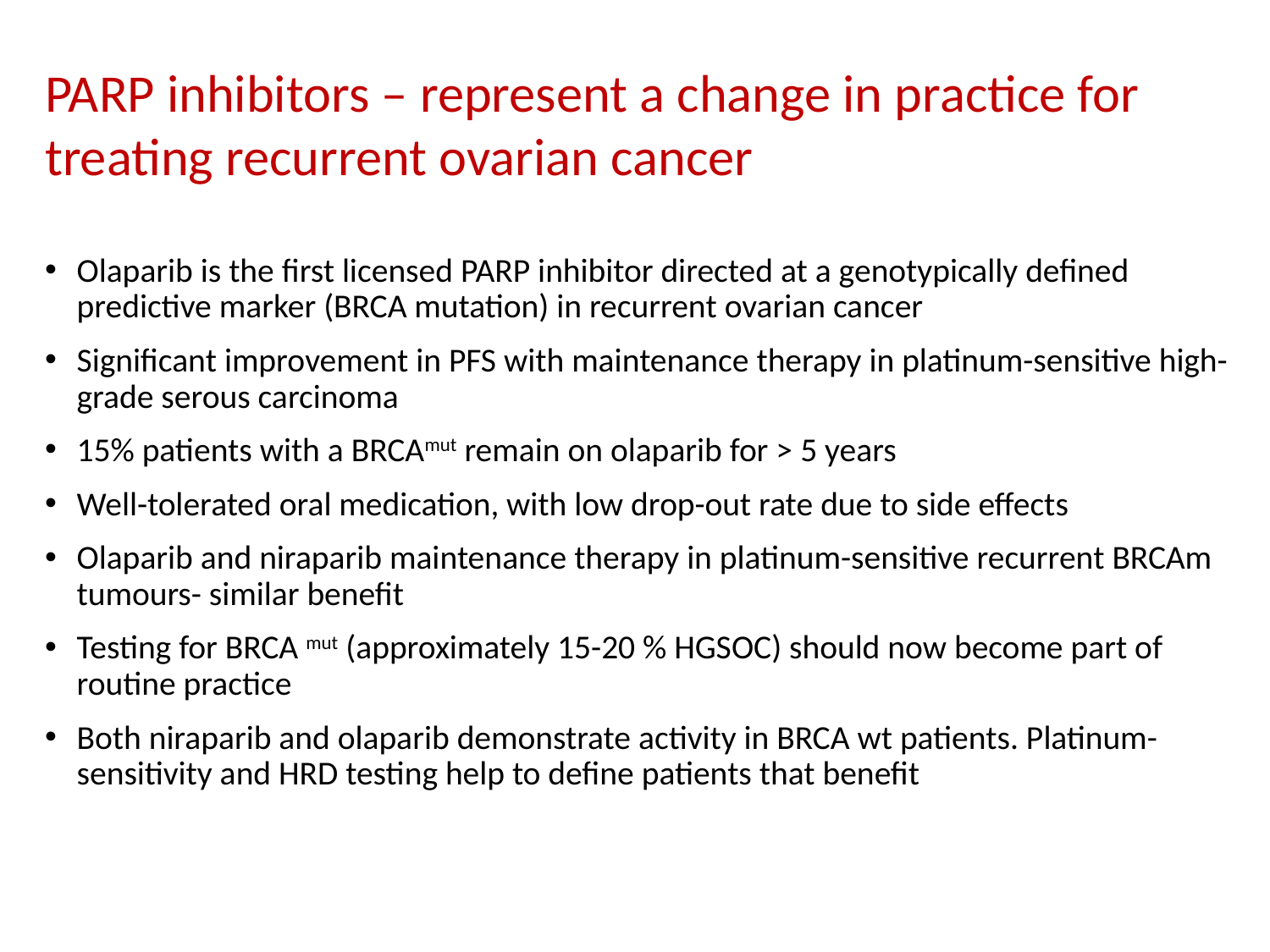

# PARP inhibitors – represent a change in practice for treating recurrent ovarian cancer
Olaparib is the first licensed PARP inhibitor directed at a genotypically defined predictive marker (BRCA mutation) in recurrent ovarian cancer
Significant improvement in PFS with maintenance therapy in platinum-sensitive high-grade serous carcinoma
15% patients with a BRCAmut remain on olaparib for > 5 years
Well-tolerated oral medication, with low drop-out rate due to side effects
Olaparib and niraparib maintenance therapy in platinum-sensitive recurrent BRCAm tumours- similar benefit
Testing for BRCA mut (approximately 15-20 % HGSOC) should now become part of routine practice
Both niraparib and olaparib demonstrate activity in BRCA wt patients. Platinum- sensitivity and HRD testing help to define patients that benefit